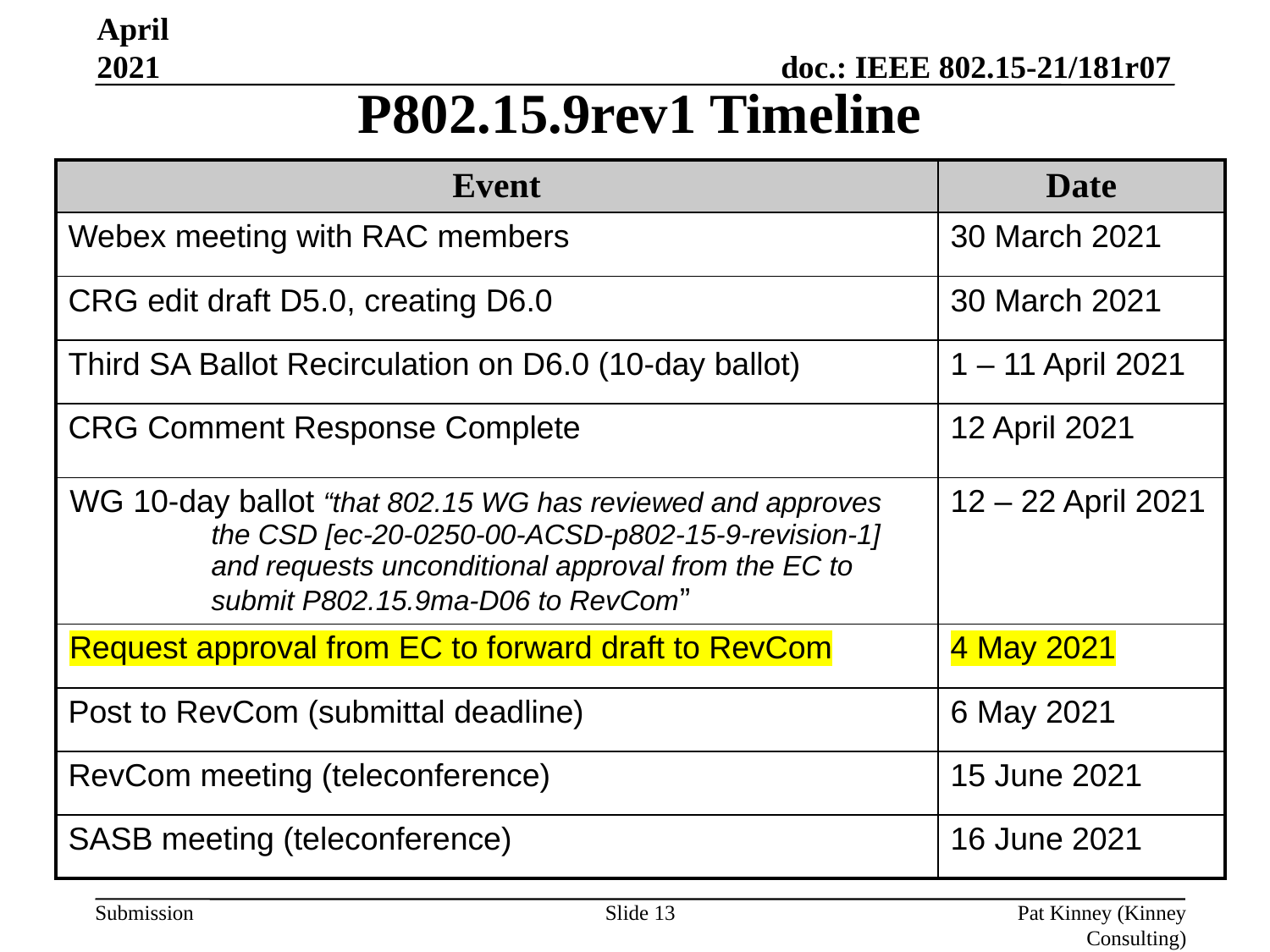

April 2021
# P802.15.9rev1 Timeline
| Event | Date |
| --- | --- |
| Webex meeting with RAC members | 30 March 2021 |
| CRG edit draft D5.0, creating D6.0 | 30 March 2021 |
| Third SA Ballot Recirculation on D6.0 (10-day ballot) | 1 – 11 April 2021 |
| CRG Comment Response Complete | 12 April 2021 |
| WG 10-day ballot “that 802.15 WG has reviewed and approves the CSD [ec-20-0250-00-ACSD-p802-15-9-revision-1] and requests unconditional approval from the EC to submit P802.15.9ma-D06 to RevCom” | 12 – 22 April 2021 |
| Request approval from EC to forward draft to RevCom | 4 May 2021 |
| Post to RevCom (submittal deadline) | 6 May 2021 |
| RevCom meeting (teleconference) | 15 June 2021 |
| SASB meeting (teleconference) | 16 June 2021 |
Slide 13
Pat Kinney (Kinney Consulting)